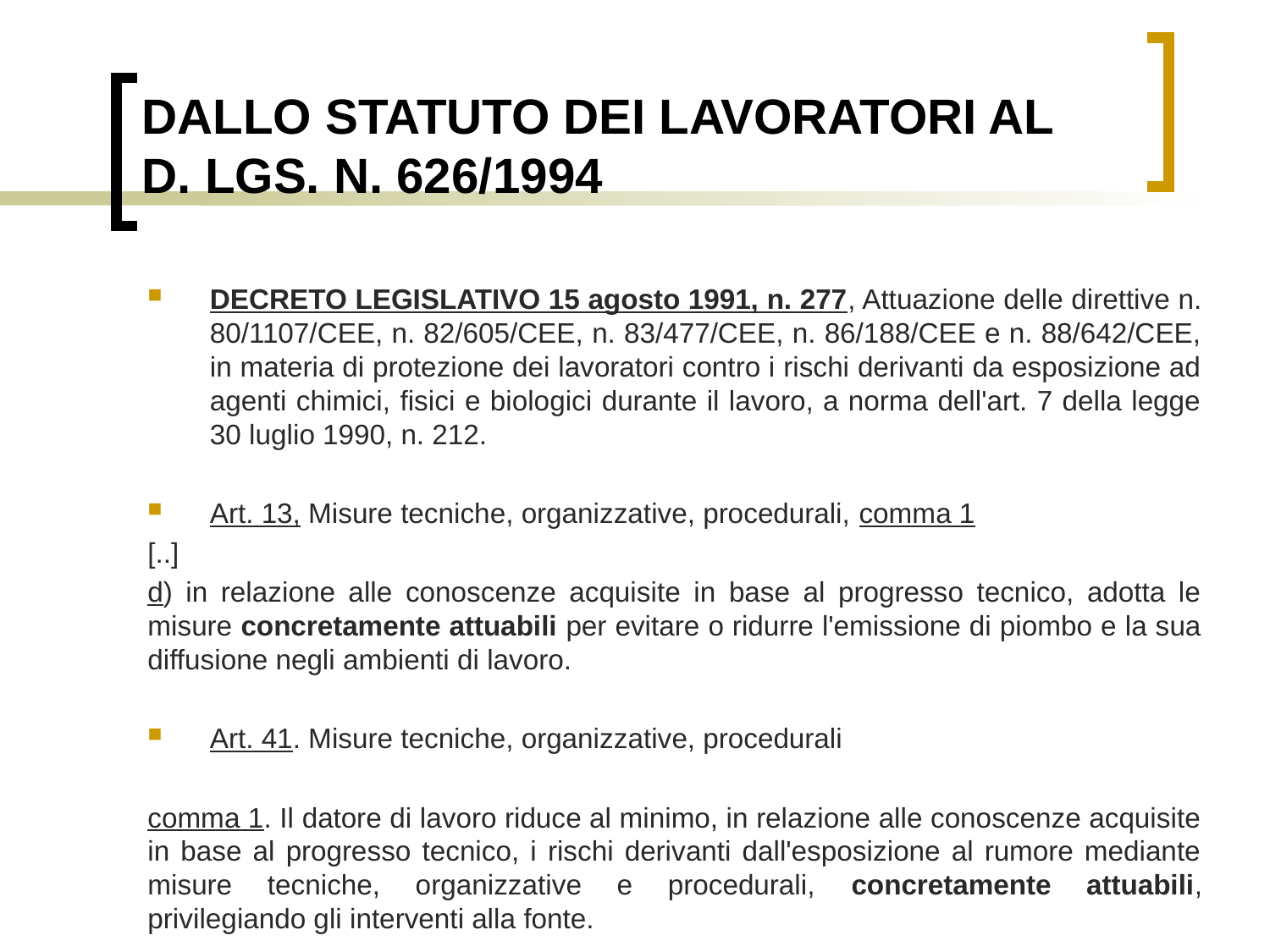

# DALLO STATUTO DEI LAVORATORI AL D. LGS. N. 626/1994
DECRETO LEGISLATIVO 15 agosto 1991, n. 277, Attuazione delle direttive n. 80/1107/CEE, n. 82/605/CEE, n. 83/477/CEE, n. 86/188/CEE e n. 88/642/CEE, in materia di protezione dei lavoratori contro i rischi derivanti da esposizione ad agenti chimici, fisici e biologici durante il lavoro, a norma dell'art. 7 della legge 30 luglio 1990, n. 212.

Art. 13, Misure tecniche, organizzative, procedurali, comma 1
[..]
d) in relazione alle conoscenze acquisite in base al progresso tecnico, adotta le misure concretamente attuabili per evitare o ridurre l'emissione di piombo e la sua diffusione negli ambienti di lavoro.

Art. 41. Misure tecniche, organizzative, procedurali

comma 1. Il datore di lavoro riduce al minimo, in relazione alle conoscenze acquisite in base al progresso tecnico, i rischi derivanti dall'esposizione al rumore mediante misure tecniche, organizzative e procedurali, concretamente attuabili, privilegiando gli interventi alla fonte.